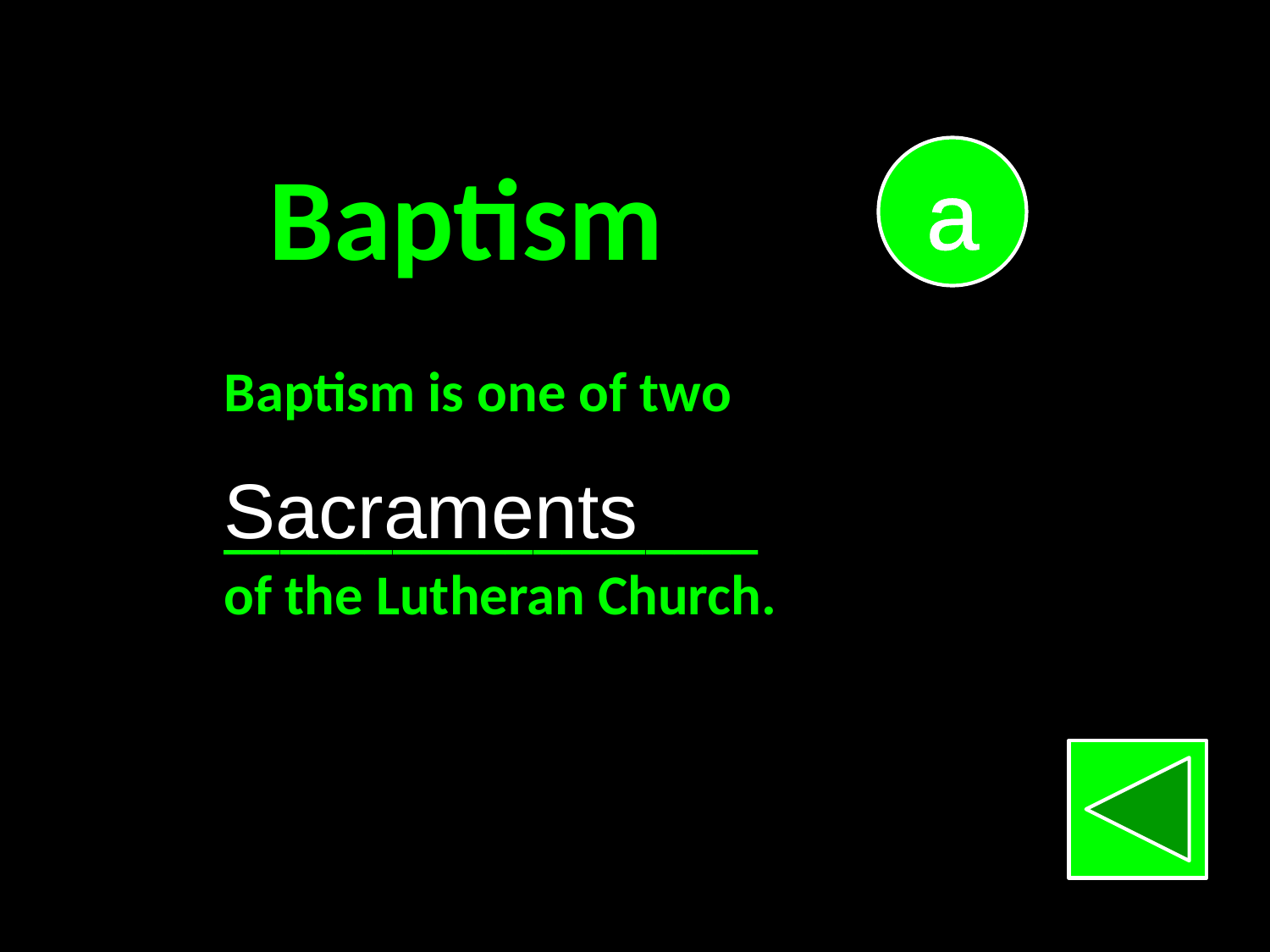

Baptism
a
Baptism is one of two

___________________
of the Lutheran Church.
Sacraments